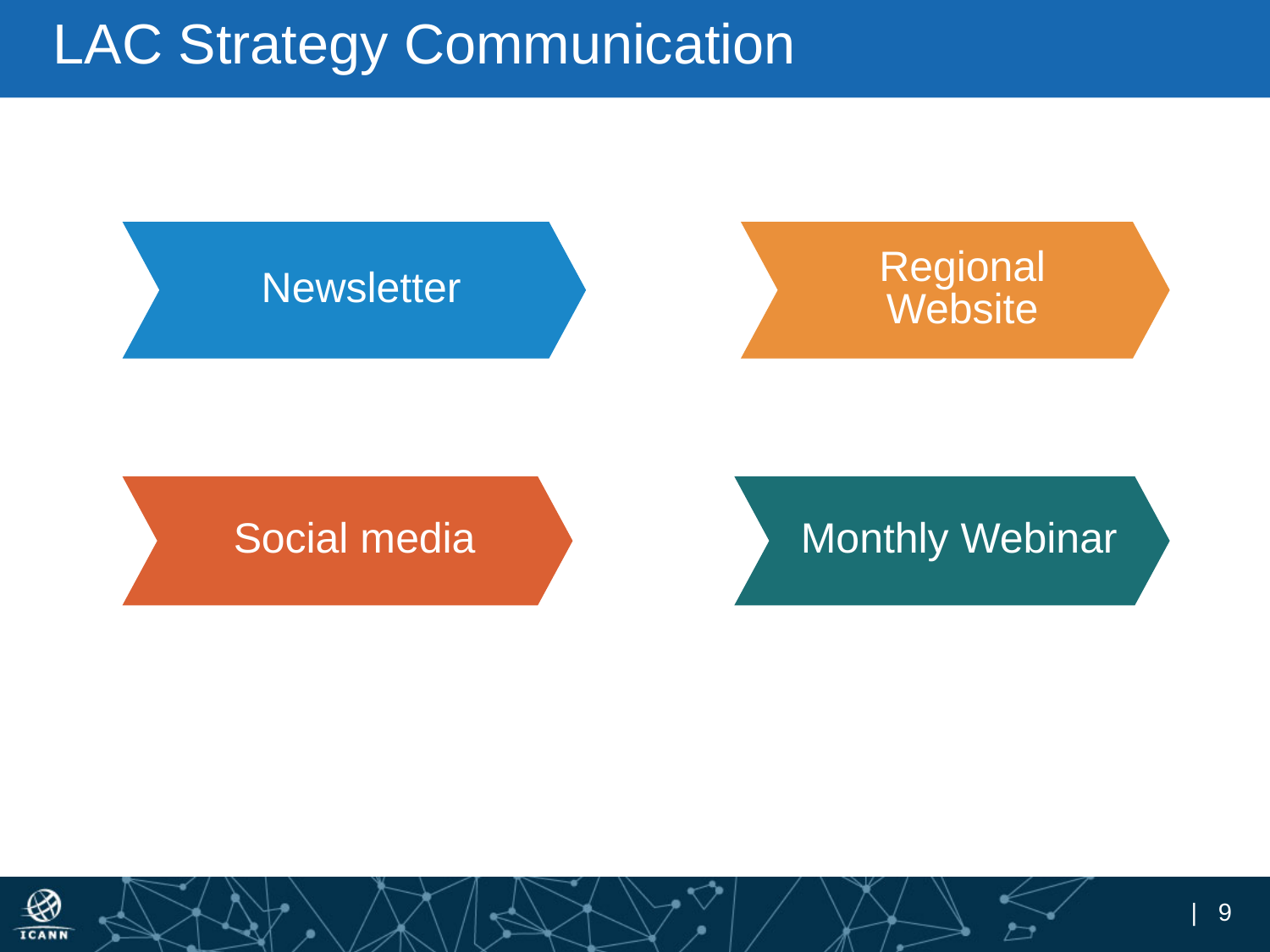

# LAC Strategy Communication
Newsletter
Regional Website
Social media
Monthly Webinar